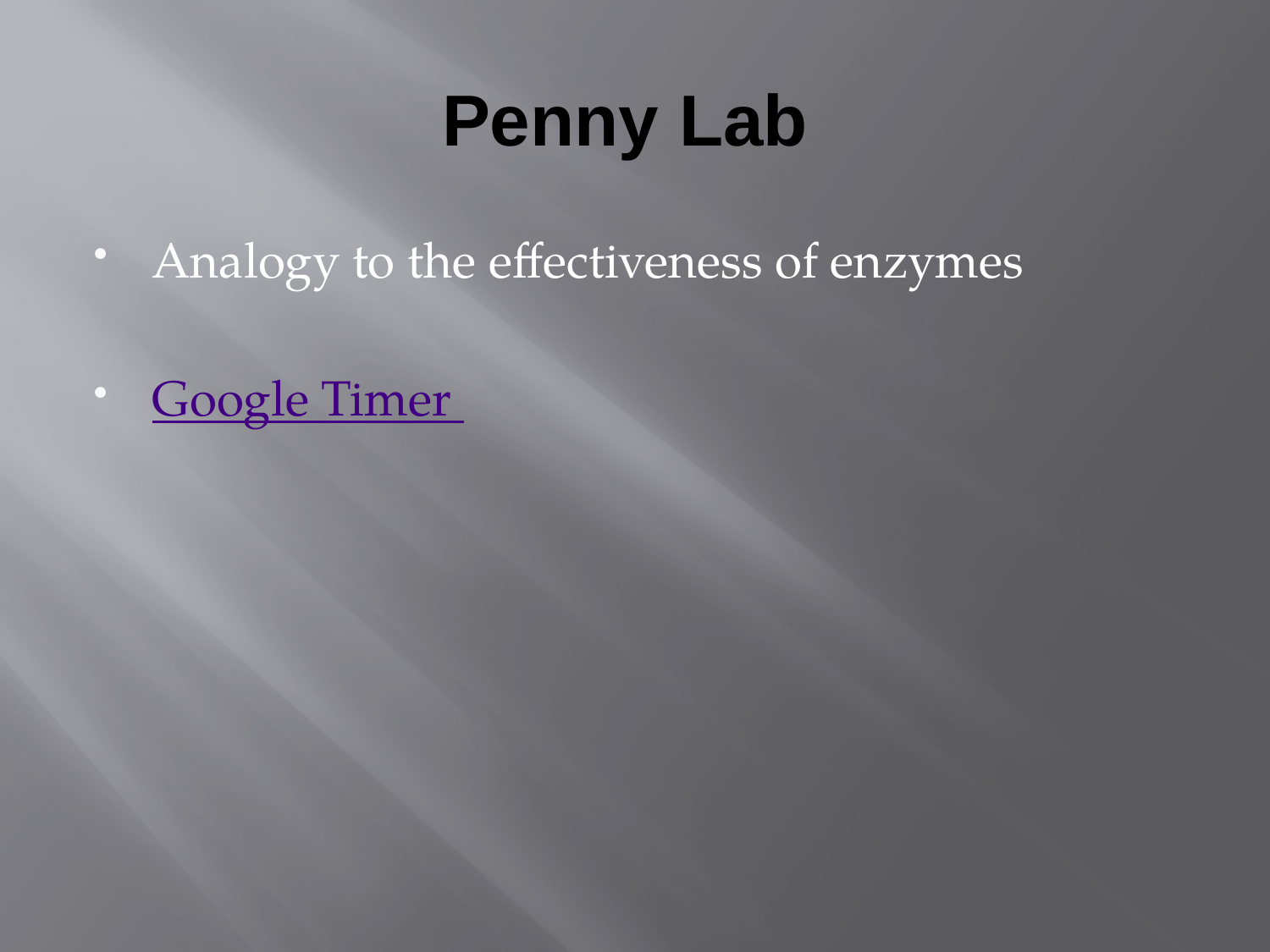

# Penny Lab
Analogy to the effectiveness of enzymes

Google Timer